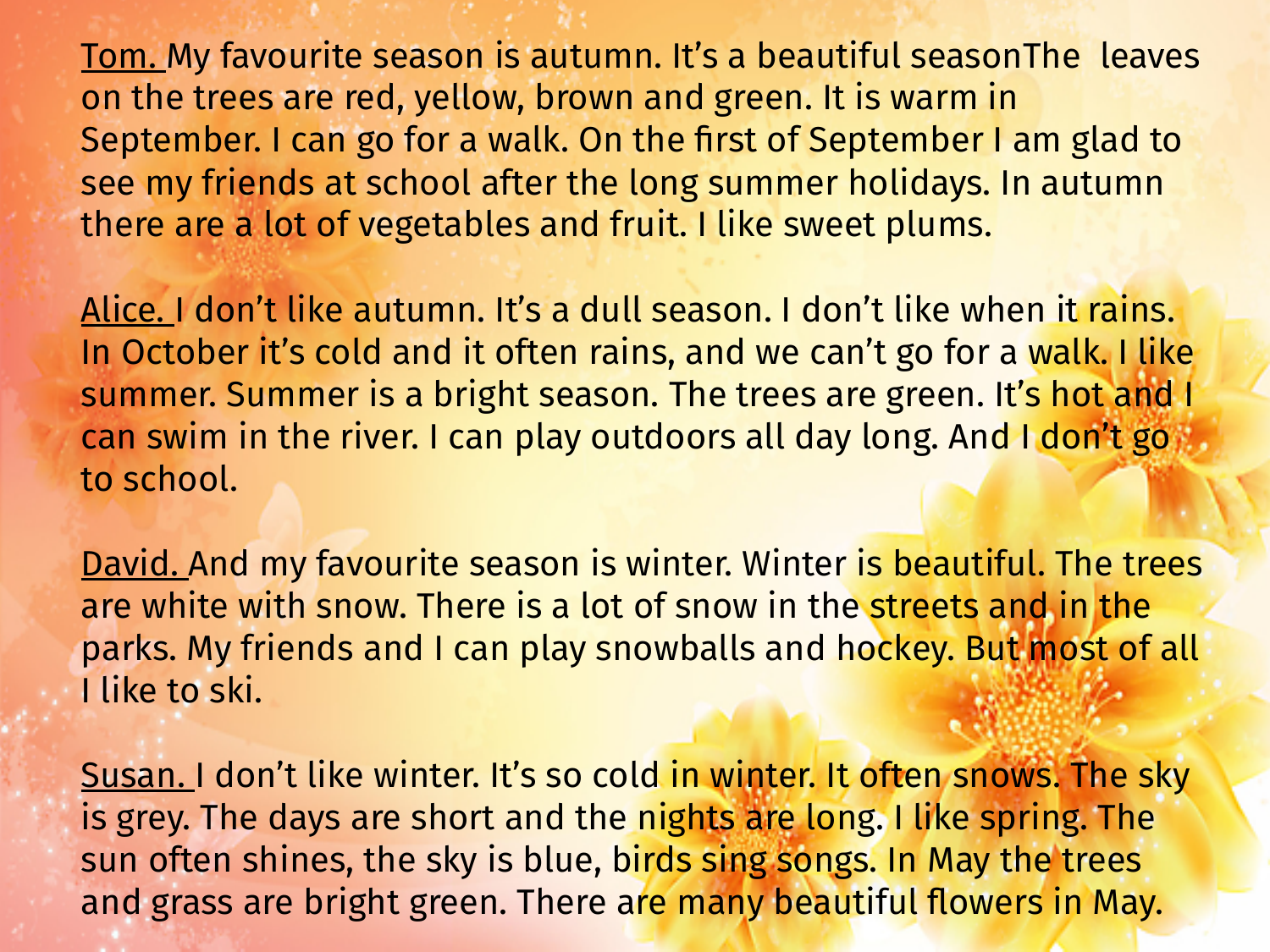

Tom. My favourite season is autumn. It’s a beautiful seasonThe  leaves on the trees are red, yellow, brown and green. It is warm in September. I can go for a walk. On the first of September I am glad to see my friends at school after the long summer holidays. In autumn there are a lot of vegetables and fruit. I like sweet plums.

Alice. I don’t like autumn. It’s a dull season. I don’t like when it rains. In October it’s cold and it often rains, and we can’t go for a walk. I like summer. Summer is a bright season. The trees are green. It’s hot and I can swim in the river. I can play outdoors all day long. And I don’t go to school.

David. And my favourite season is winter. Winter is beautiful. The trees are white with snow. There is a lot of snow in the streets and in the parks. My friends and I can play snowballs and hockey. But most of all I like to ski.

Susan. I don’t like winter. It’s so cold in winter. It often snows. The sky is grey. The days are short and the nights are long. I like spring. The sun often shines, the sky is blue, birds sing songs. In May the trees and grass are bright green. There are many beautiful flowers in May.